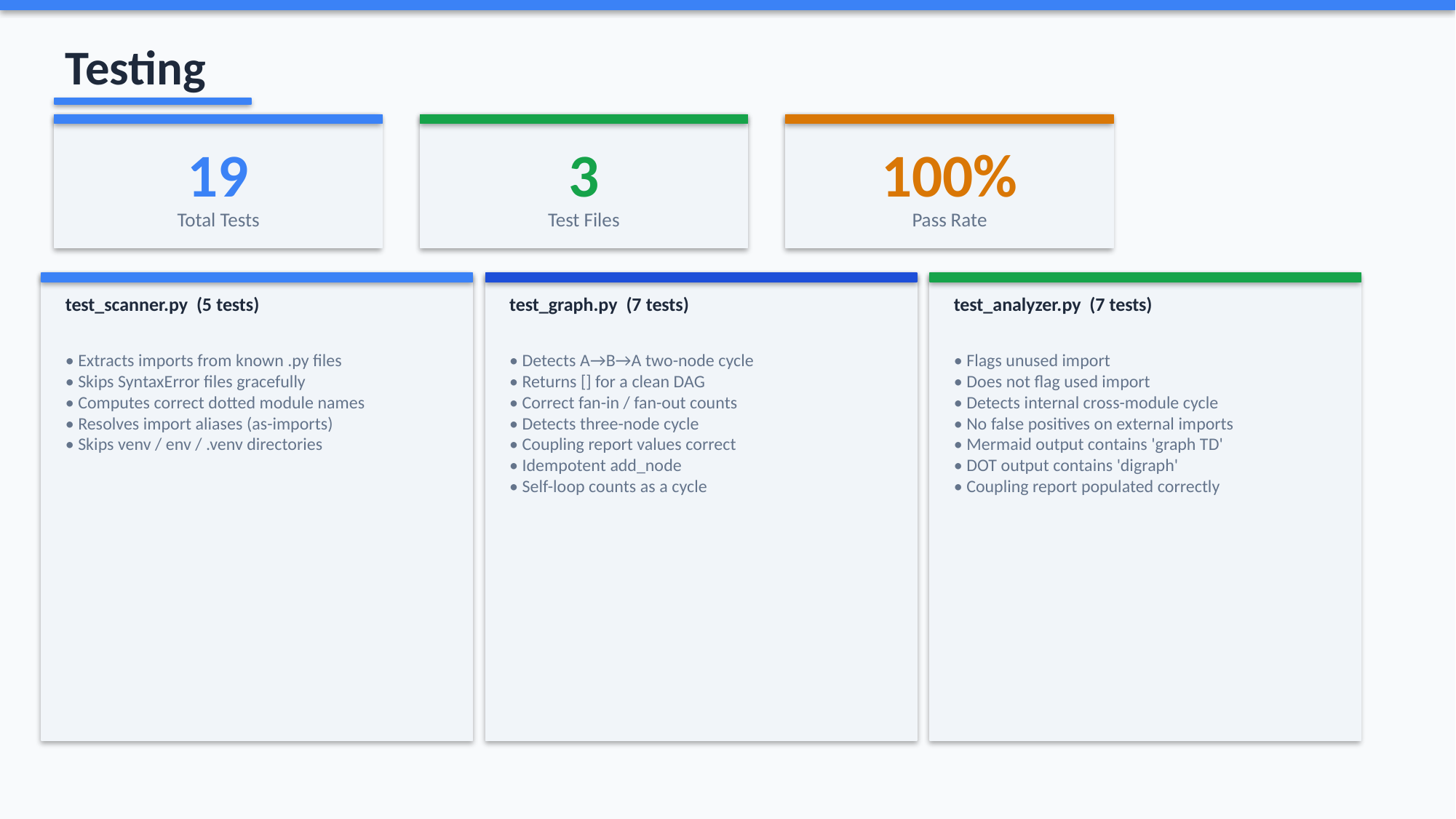

Testing

19
3
100%
Total Tests
Test Files
Pass Rate

test_scanner.py  (5 tests)
test_graph.py  (7 tests)
test_analyzer.py  (7 tests)
• Extracts imports from known .py files
• Skips SyntaxError files gracefully
• Computes correct dotted module names
• Resolves import aliases (as-imports)
• Skips venv / env / .venv directories
• Detects A→B→A two-node cycle
• Returns [] for a clean DAG
• Correct fan-in / fan-out counts
• Detects three-node cycle
• Coupling report values correct
• Idempotent add_node
• Self-loop counts as a cycle
• Flags unused import
• Does not flag used import
• Detects internal cross-module cycle
• No false positives on external imports
• Mermaid output contains 'graph TD'
• DOT output contains 'digraph'
• Coupling report populated correctly